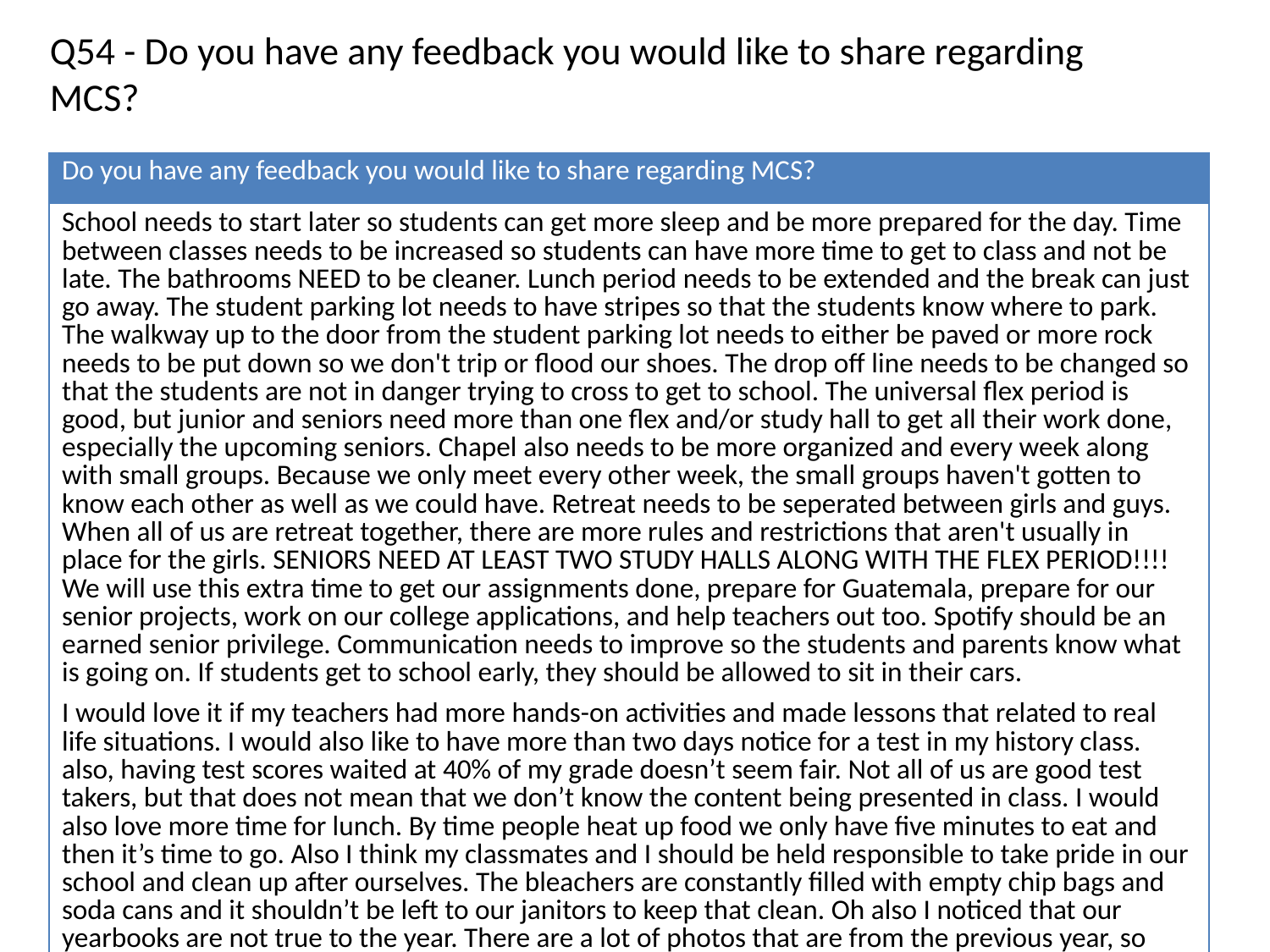

Q54 - Do you have any feedback you would like to share regarding MCS?
| Do you have any feedback you would like to share regarding MCS? |
| --- |
| School needs to start later so students can get more sleep and be more prepared for the day. Time between classes needs to be increased so students can have more time to get to class and not be late. The bathrooms NEED to be cleaner. Lunch period needs to be extended and the break can just go away. The student parking lot needs to have stripes so that the students know where to park. The walkway up to the door from the student parking lot needs to either be paved or more rock needs to be put down so we don't trip or flood our shoes. The drop off line needs to be changed so that the students are not in danger trying to cross to get to school. The universal flex period is good, but junior and seniors need more than one flex and/or study hall to get all their work done, especially the upcoming seniors. Chapel also needs to be more organized and every week along with small groups. Because we only meet every other week, the small groups haven't gotten to know each other as well as we could have. Retreat needs to be seperated between girls and guys. When all of us are retreat together, there are more rules and restrictions that aren't usually in place for the girls. SENIORS NEED AT LEAST TWO STUDY HALLS ALONG WITH THE FLEX PERIOD!!!! We will use this extra time to get our assignments done, prepare for Guatemala, prepare for our senior projects, work on our college applications, and help teachers out too. Spotify should be an earned senior privilege. Communication needs to improve so the students and parents know what is going on. If students get to school early, they should be allowed to sit in their cars. |
| I would love it if my teachers had more hands-on activities and made lessons that related to real life situations. I would also like to have more than two days notice for a test in my history class. also, having test scores waited at 40% of my grade doesn’t seem fair. Not all of us are good test takers, but that does not mean that we don’t know the content being presented in class. I would also love more time for lunch. By time people heat up food we only have five minutes to eat and then it’s time to go. Also I think my classmates and I should be held responsible to take pride in our school and clean up after ourselves. The bleachers are constantly filled with empty chip bags and soda cans and it shouldn’t be left to our janitors to keep that clean. Oh also I noticed that our yearbooks are not true to the year. There are a lot of photos that are from the previous year, so when I was in a sport last year and I looked for my picture it wasn’t in there. I was told that it would be in next year’s yearbook. I think our yearbooks need to accurately reflect the specific school year not include old photos from prior years. I also wish there was a wider variety of sports to choose from. For example, archery, cross country, middle school cheer, and more. In the classroom I wish my teachers would hold kids accountable when they aren’t being respectful instead of giving them a LOT of warnings with no consequences. Other than that, I really do love MCS and enjoy the friendships that I have. I feel like being at MCS brings me closer to God and that my relationship with Him will only get stronger! |